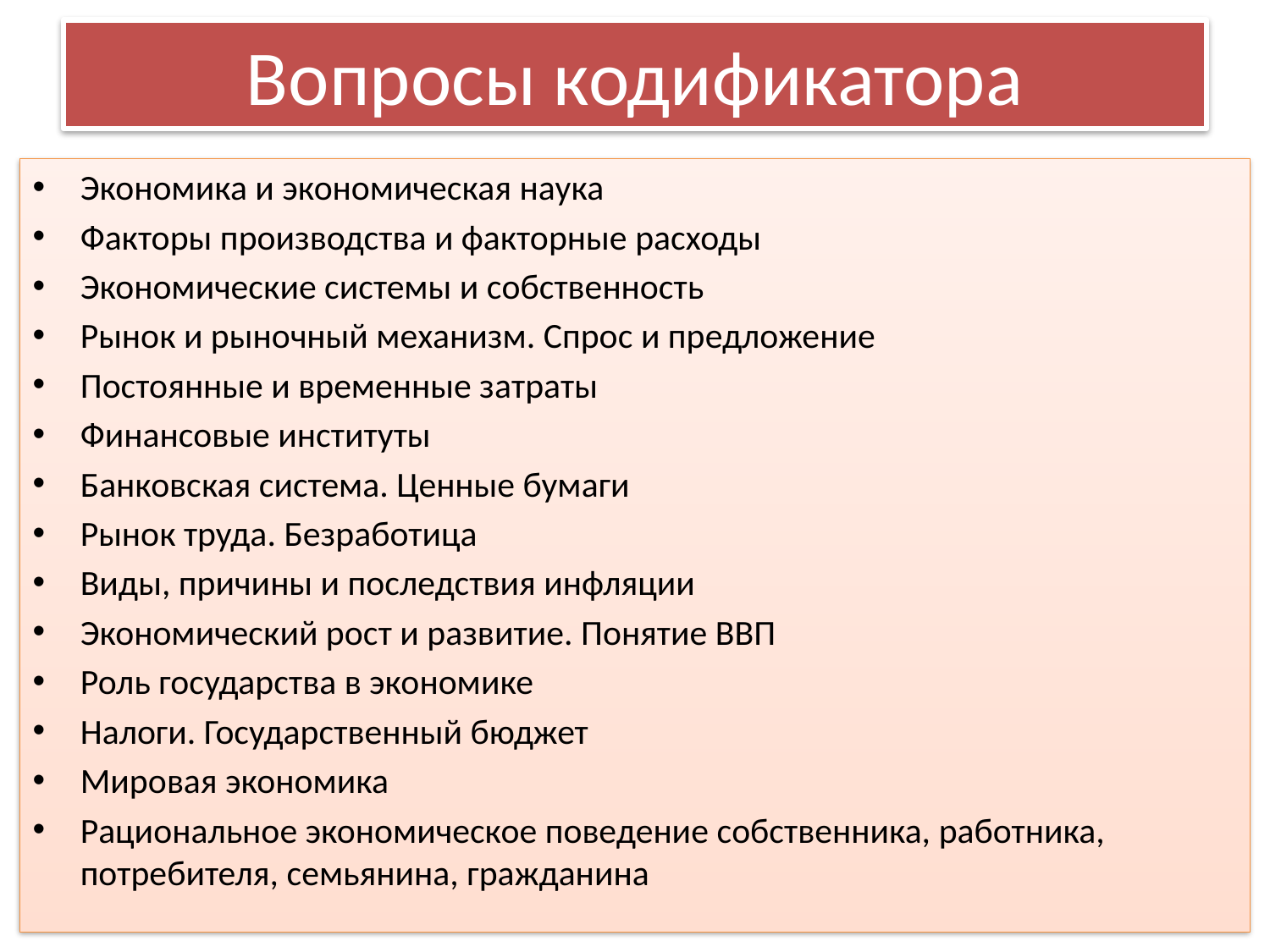

# Вопросы кодификатора
Экономика и экономическая наука
Факторы производства и факторные расходы
Экономические системы и собственность
Рынок и рыночный механизм. Спрос и предложение
Постоянные и временные затраты
Финансовые институты
Банковская система. Ценные бумаги
Рынок труда. Безработица
Виды, причины и последствия инфляции
Экономический рост и развитие. Понятие ВВП
Роль государства в экономике
Налоги. Государственный бюджет
Мировая экономика
Рациональное экономическое поведение собственника, работника, потребителя, семьянина, гражданина